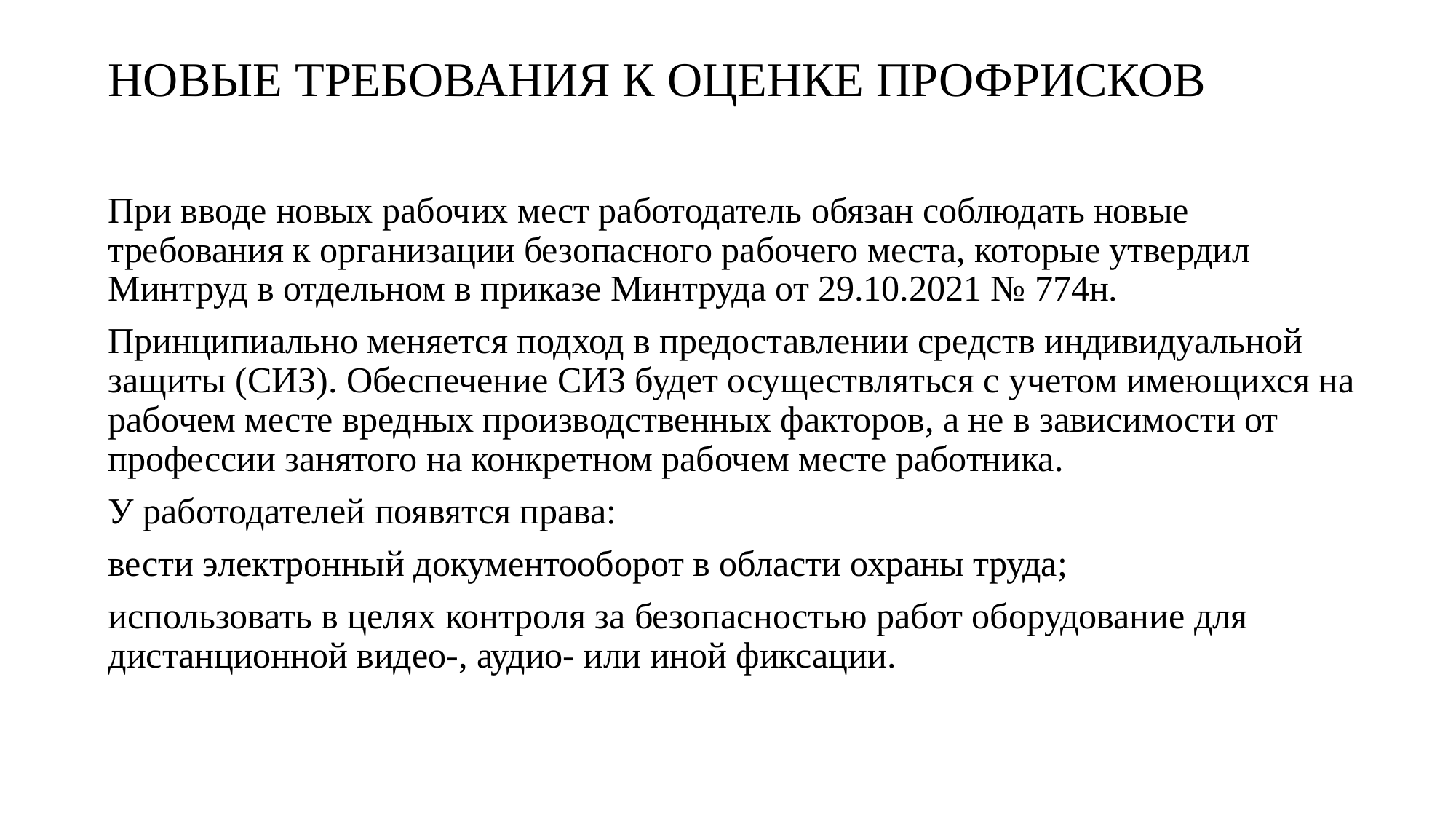

# Новые требования к оценке профрисков
При вводе новых рабочих мест работодатель обязан соблюдать новые требования к организации безопасного рабочего места, которые утвердил Минтруд в отдельном в приказе Минтруда от 29.10.2021 № 774н.
Принципиально меняется подход в предоставлении средств индивидуальной защиты (СИЗ). Обеспечение СИЗ будет осуществляться с учетом имеющихся на рабочем месте вредных производственных факторов, а не в зависимости от профессии занятого на конкретном рабочем месте работника.
У работодателей появятся права:
вести электронный документооборот в области охраны труда;
использовать в целях контроля за безопасностью работ оборудование для дистанционной видео-, аудио- или иной фиксации.